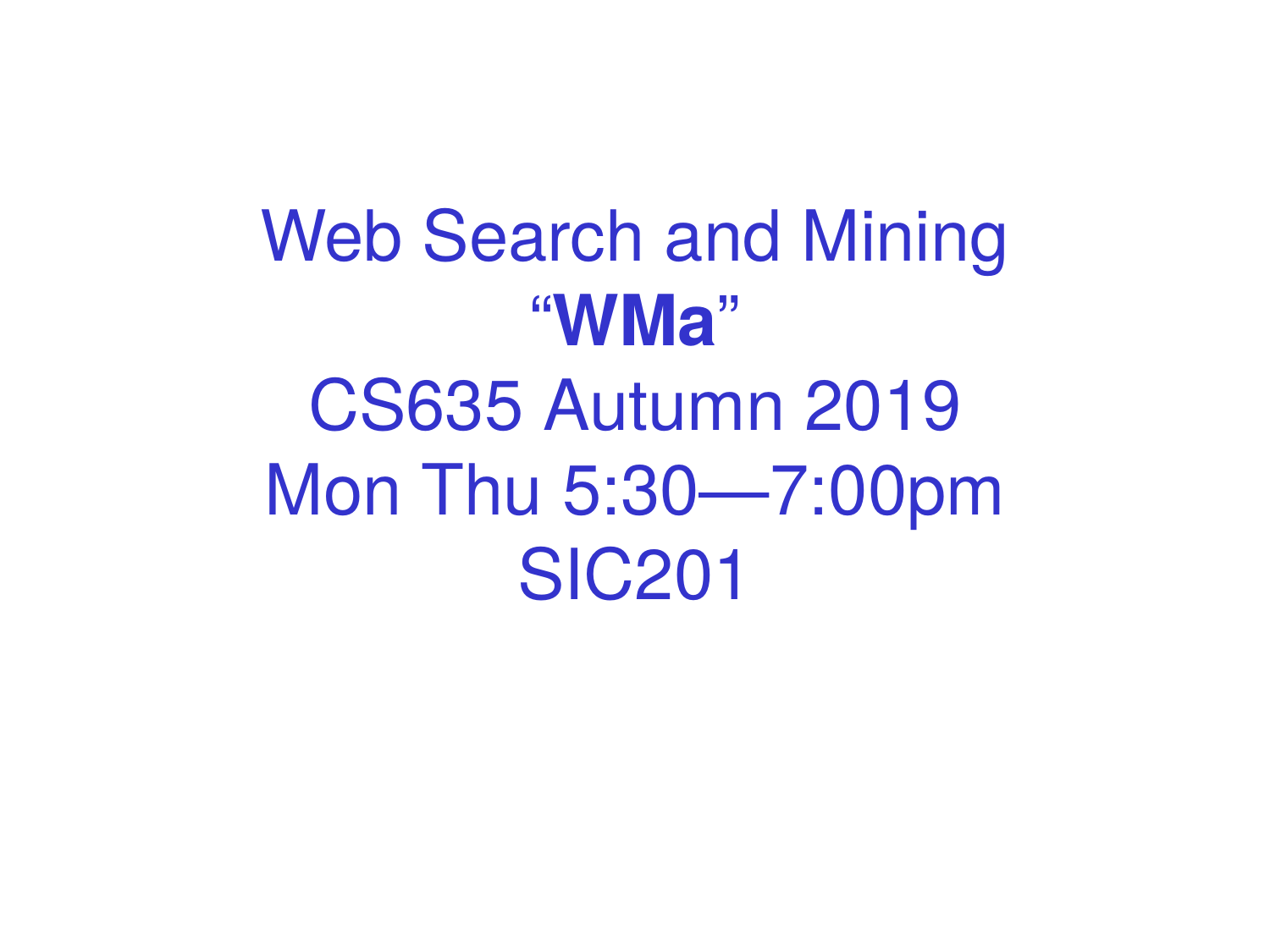

# Web Search and Mining “WMa” CS635 Autumn 2019 Mon Thu 5:30—7:00pm SIC201